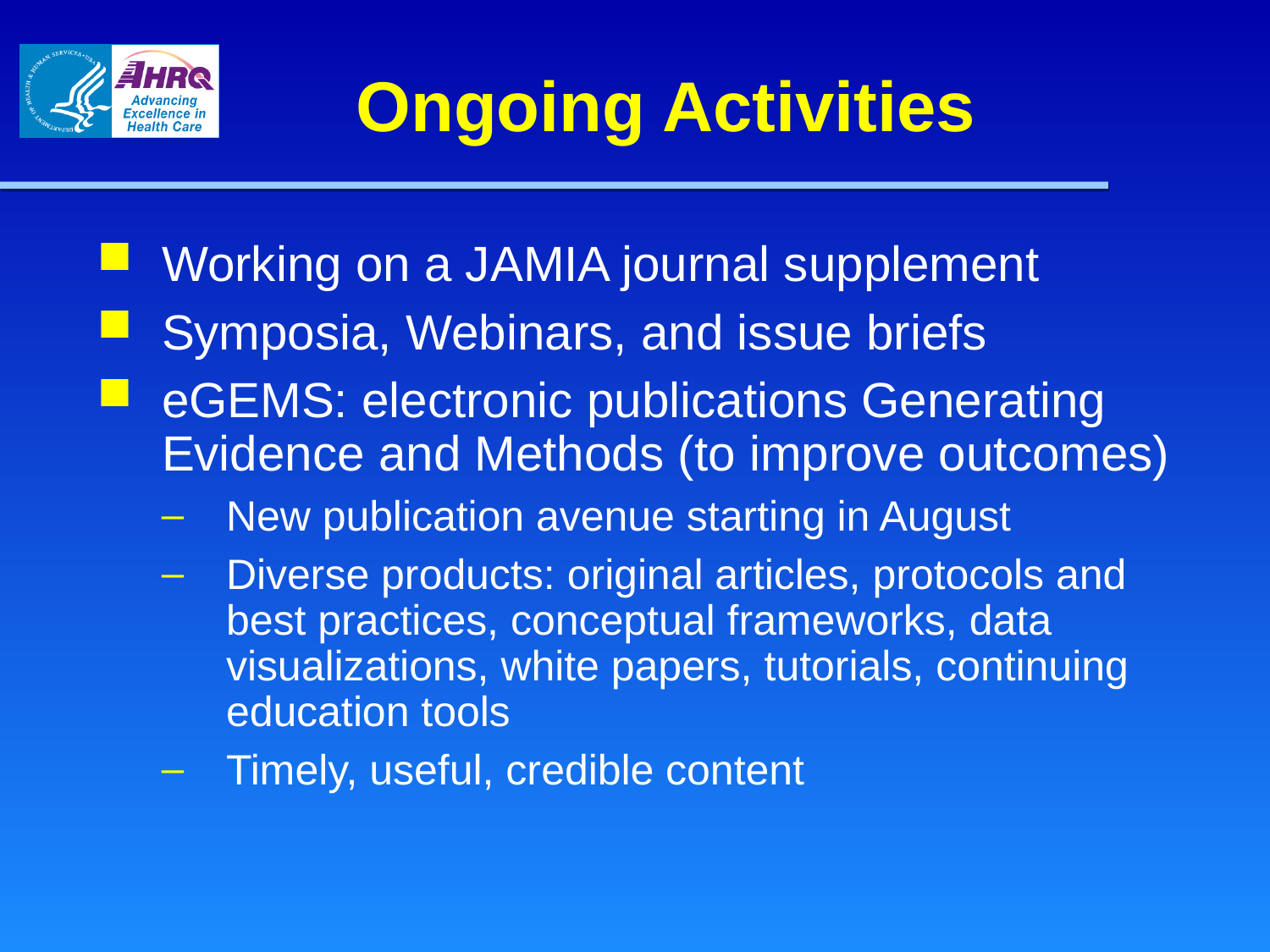

# Ongoing Activities
Working on a JAMIA journal supplement
Symposia, Webinars, and issue briefs
eGEMS: electronic publications Generating Evidence and Methods (to improve outcomes)
New publication avenue starting in August
Diverse products: original articles, protocols and best practices, conceptual frameworks, data visualizations, white papers, tutorials, continuing education tools
Timely, useful, credible content